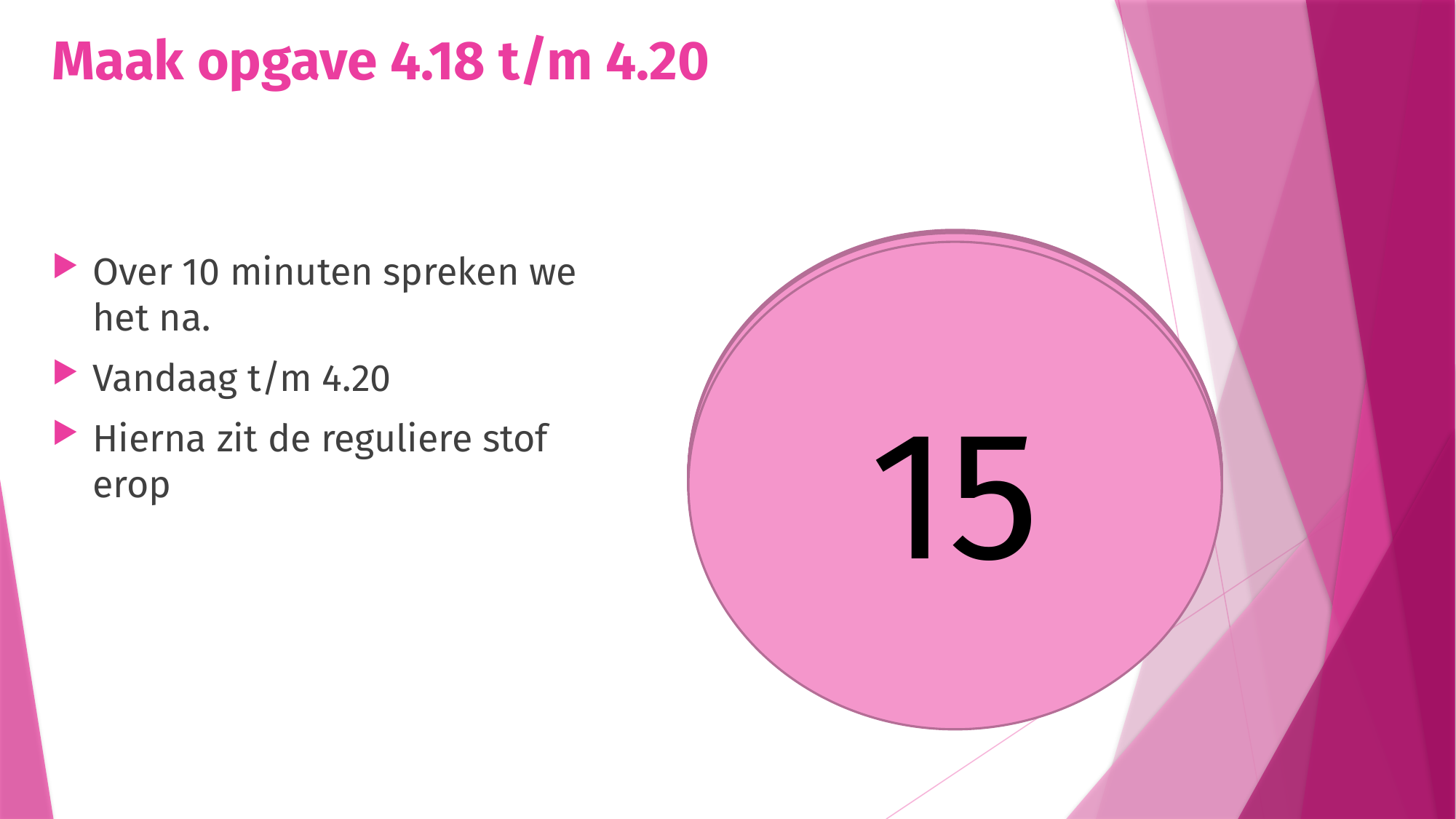

# Maak opgave 4.18 t/m 4.20
10
11
9
8
14
5
6
7
4
3
1
2
13
12
Over 10 minuten spreken we het na.
Vandaag t/m 4.20
Hierna zit de reguliere stof erop
15